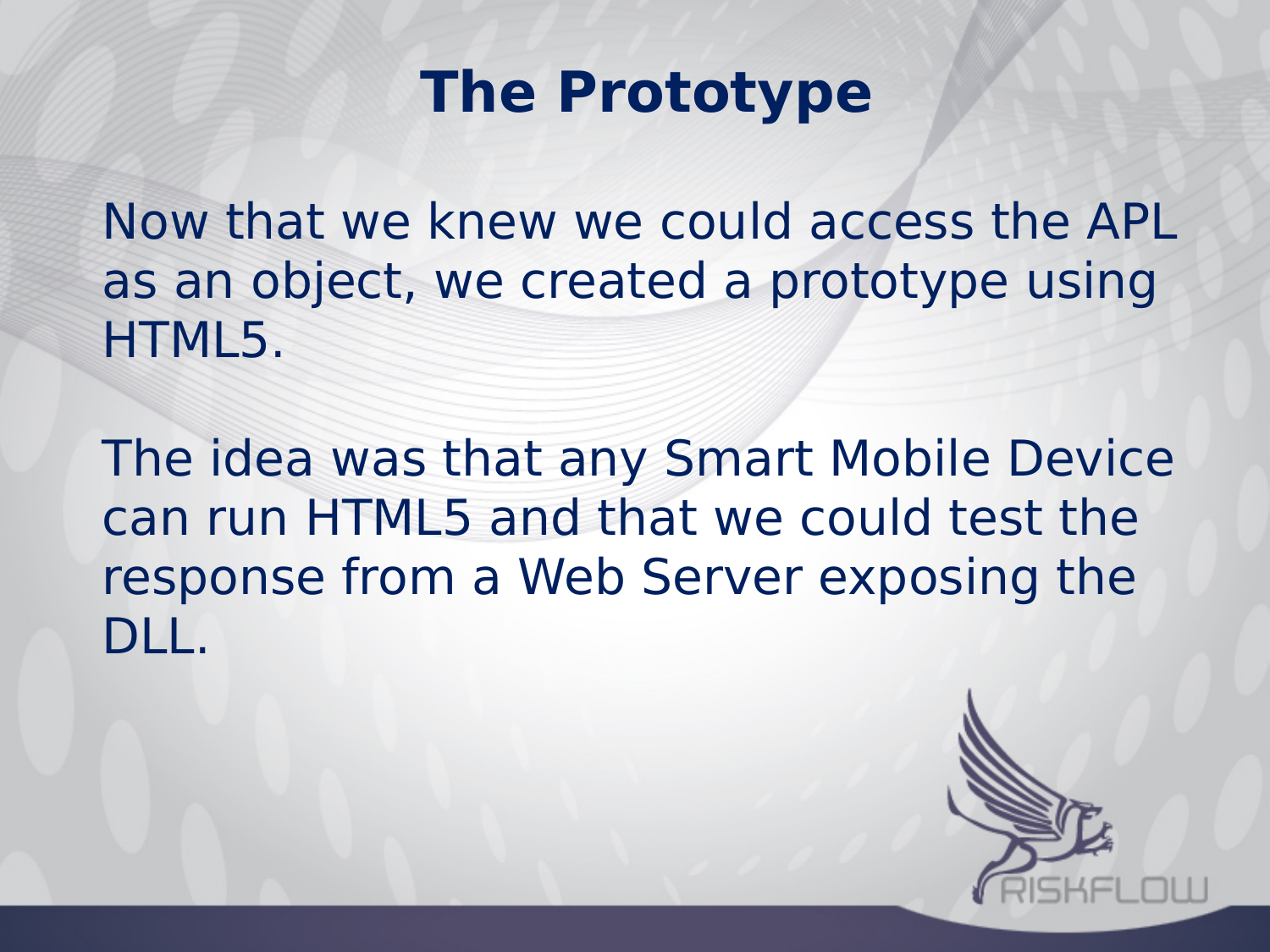

The Prototype
Now that we knew we could access the APL as an object, we created a prototype using HTML5.

The idea was that any Smart Mobile Device can run HTML5 and that we could test the response from a Web Server exposing the DLL.